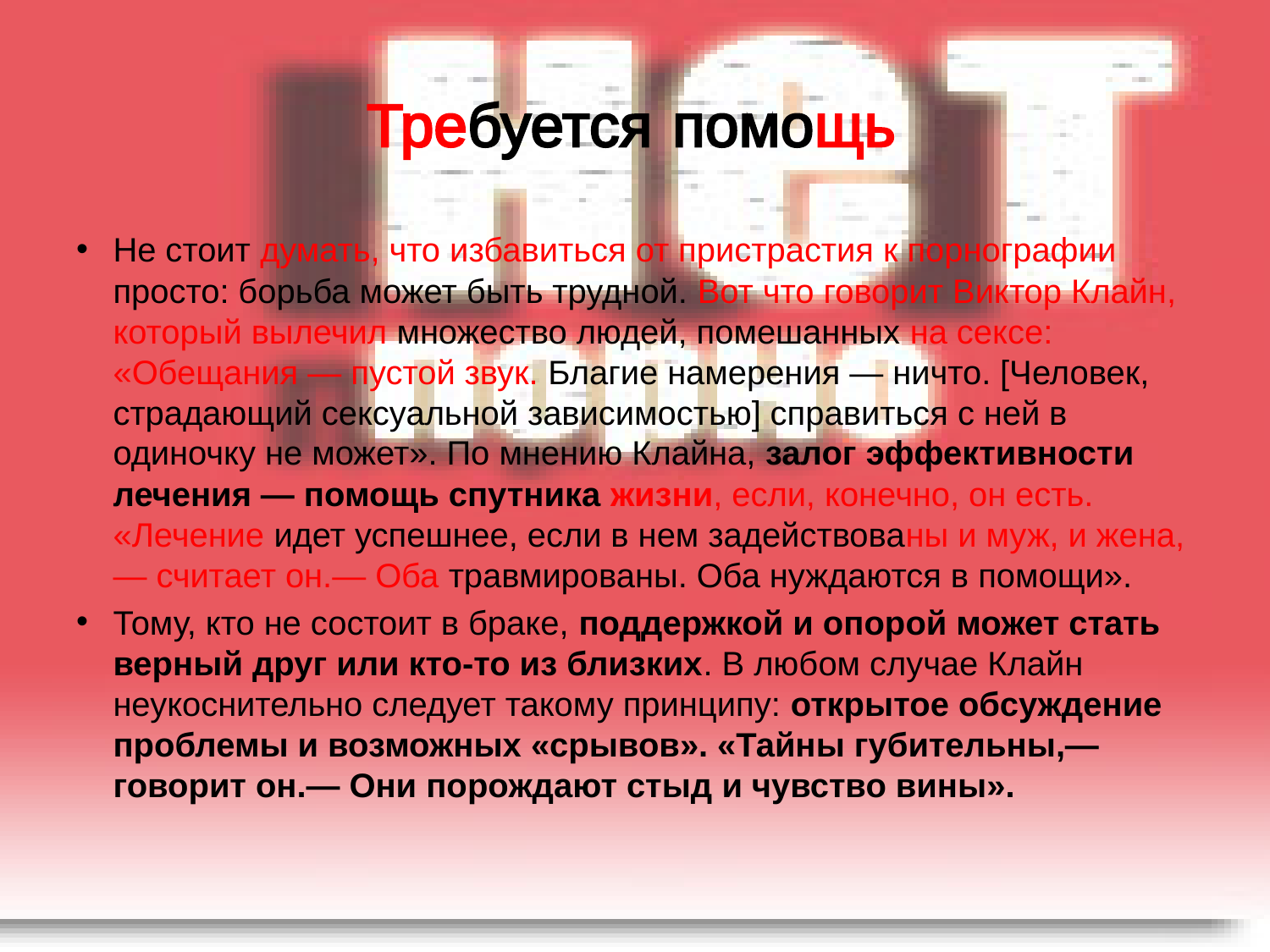

# Требуется помощь
Не стоит думать, что избавиться от пристрастия к порнографии просто: борьба может быть трудной. Вот что говорит Виктор Клайн, который вылечил множество людей, помешанных на сексе: «Обещания — пустой звук. Благие намерения — ничто. [Человек, страдающий сексуальной зависимостью] справиться с ней в одиночку не может». По мнению Клайна, залог эффективности лечения — помощь спутника жизни, если, конечно, он есть. «Лечение идет успешнее, если в нем задействованы и муж, и жена,— считает он.— Оба травмированы. Оба нуждаются в помощи».
Тому, кто не состоит в браке, поддержкой и опорой может стать верный друг или кто-то из близких. В любом случае Клайн неукоснительно следует такому принципу: открытое обсуждение проблемы и возможных «срывов». «Тайны губительны,— говорит он.— Они порождают стыд и чувство вины».